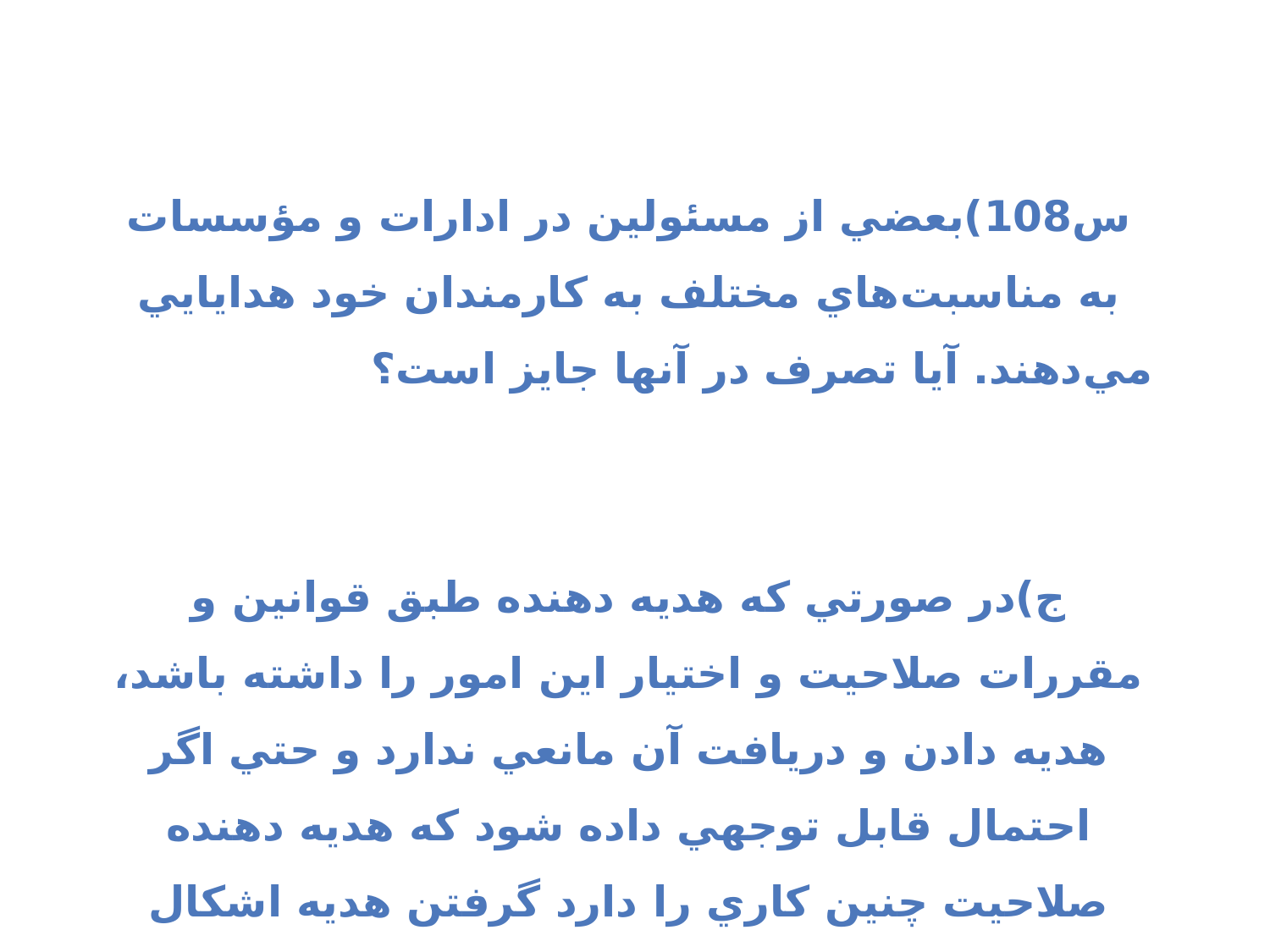

س108)بعضي از مسئولين در ادارات و مؤسسات به مناسبت‌هاي مختلف به كارمندان خود هدايايي مي‌دهند. آيا تصرف در آنها جايز است؟                                                                                                                                                           ج)در صورتي كه هديه دهنده طبق قوانين و مقررات صلاحيت و اختيار اين امور را داشته باشد، هديه دادن و دريافت آن مانعي ندارد و حتي اگر احتمال قابل توجهي داده شود كه هديه دهنده صلاحيت چنين كاري را دارد گرفتن هديه اشكال ندارد.